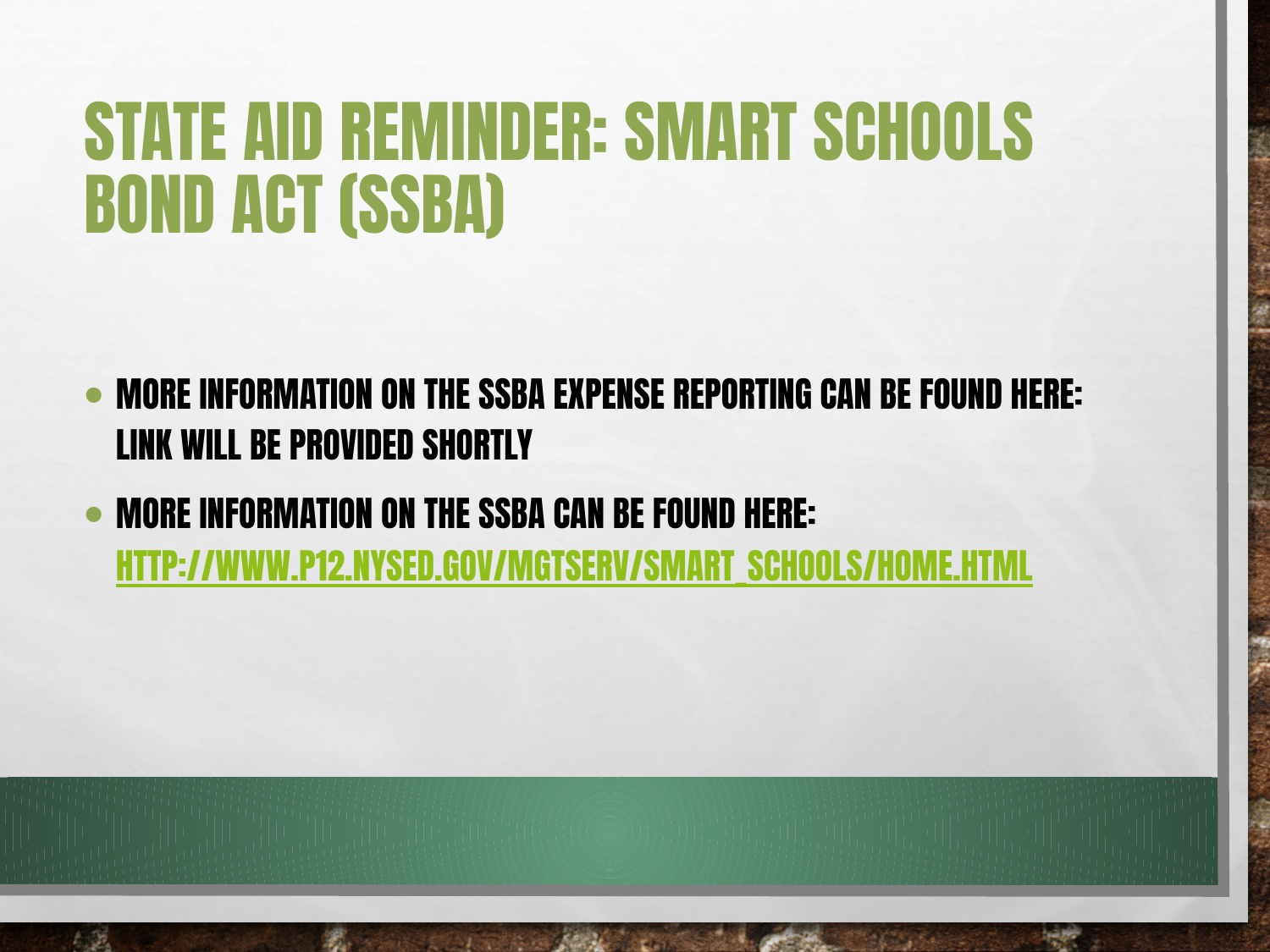

# State Aid Reminder: Smart Schools Bond Act (SSBA)
More information on the SSBA expense reporting can be found here: Link will be provided shortly
More information on the SSBA can be found here: http://www.p12.nysed.gov/mgtserv/smart_schools/home.html